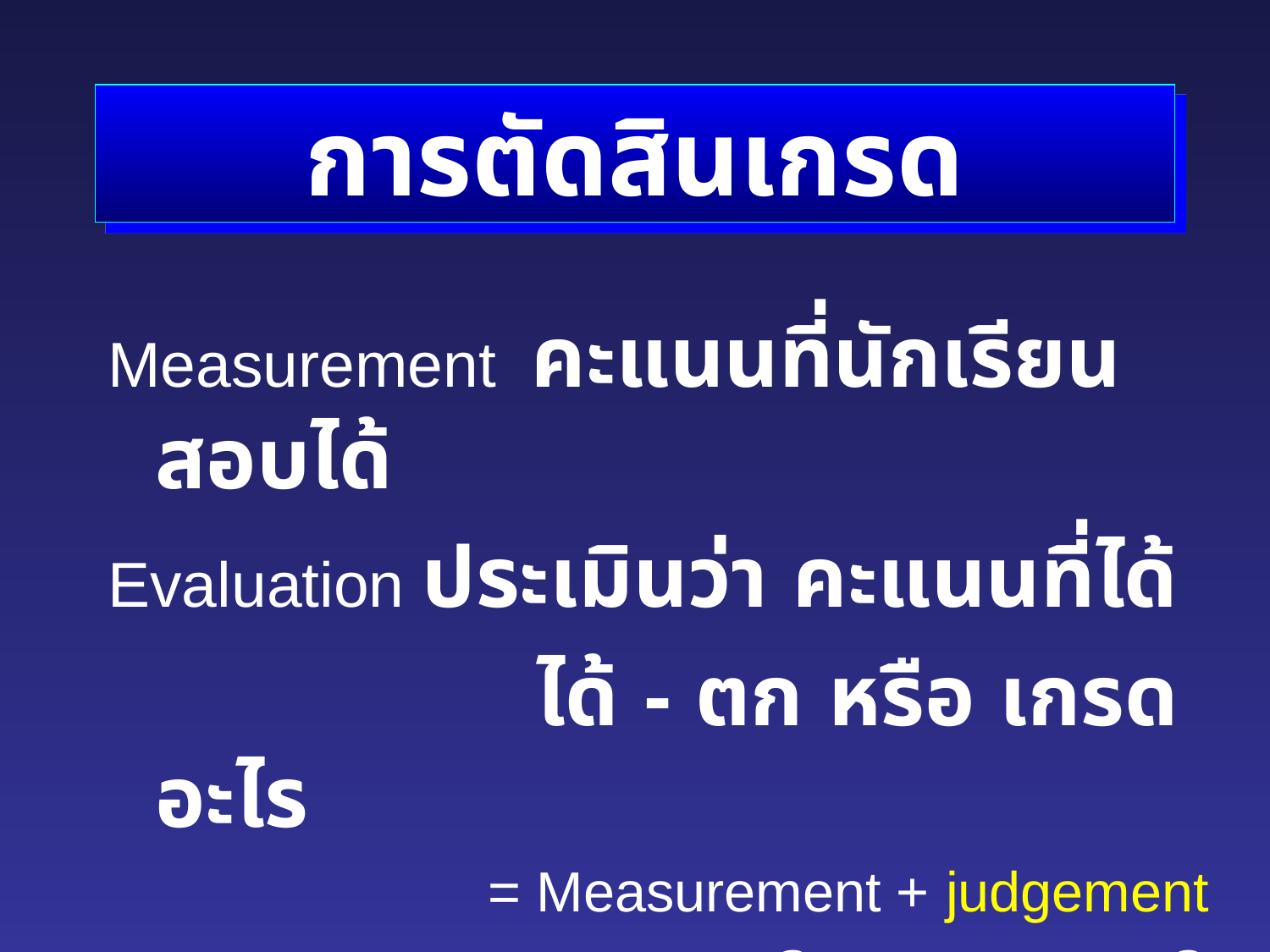

# การตัดสินเกรด
Measurement  คะแนนที่นักเรียนสอบได้
Evaluation ประเมินว่า คะแนนที่ได้
				ได้ - ตก หรือ เกรดอะไร
			     = Measurement + judgement
Judgement ควรมีเกณฑ์ในการตัดสินใจ